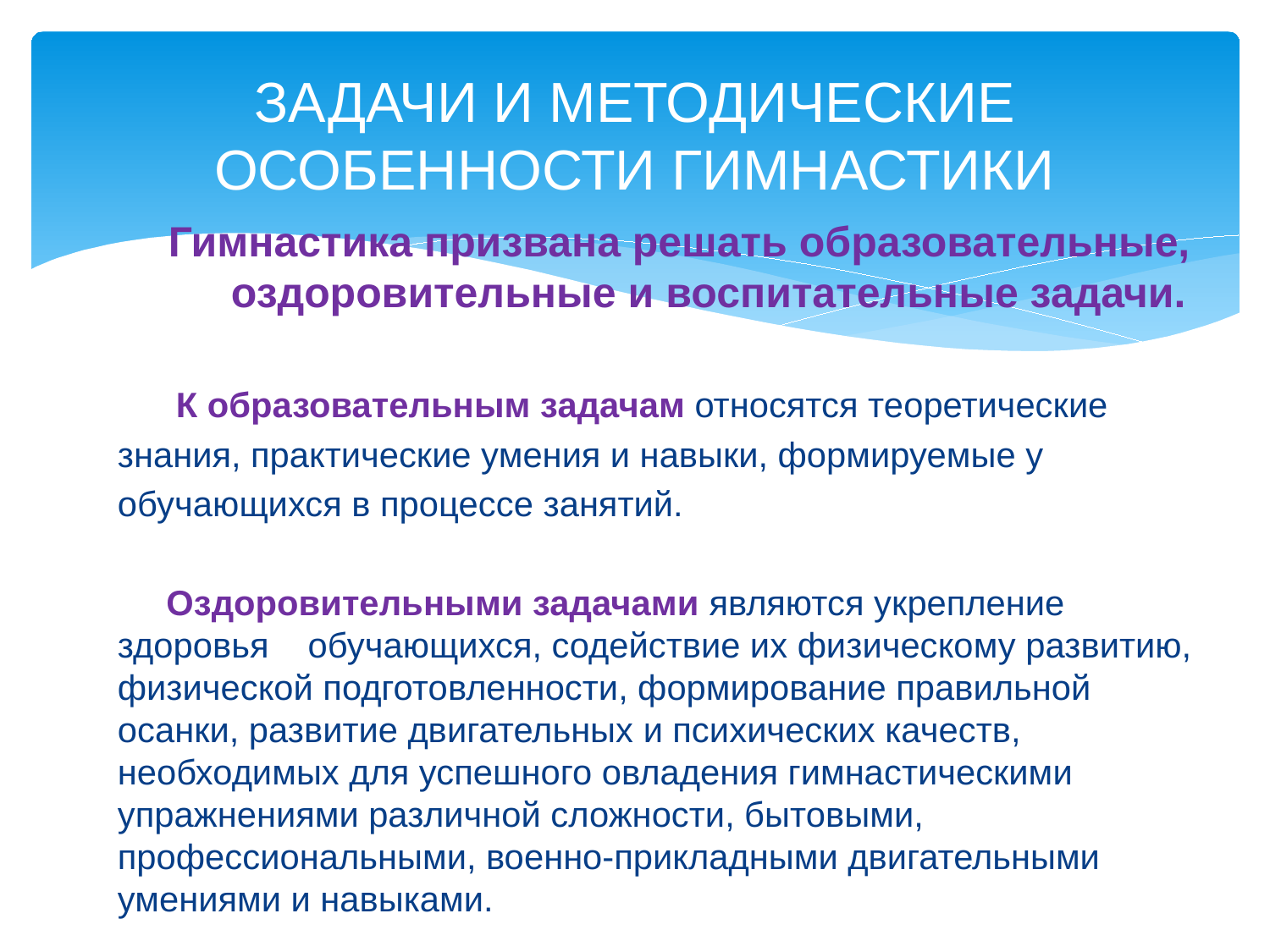

# ЗАДАЧИ И МЕТОДИЧЕСКИЕ ОСОБЕННОСТИ ГИМНАСТИКИ

    Гимнастика призвана решать образовательные,          оздоровительные и воспитательные задачи.

      К образовательным задачам относятся теоретические
знания, практические умения и навыки, формируемые у
обучающихся в процессе занятий.

     Оздоровительными задачами являются укрепление здоровья    обучающихся, содействие их физическому развитию, физической подготовленности, формирование правильной осанки, развитие двигательных и психических качеств, необходимых для успешного овладения гимнастическими упражнениями различной сложности, бытовыми, профессиональными, военно-прикладными двигательными умениями и навыками.